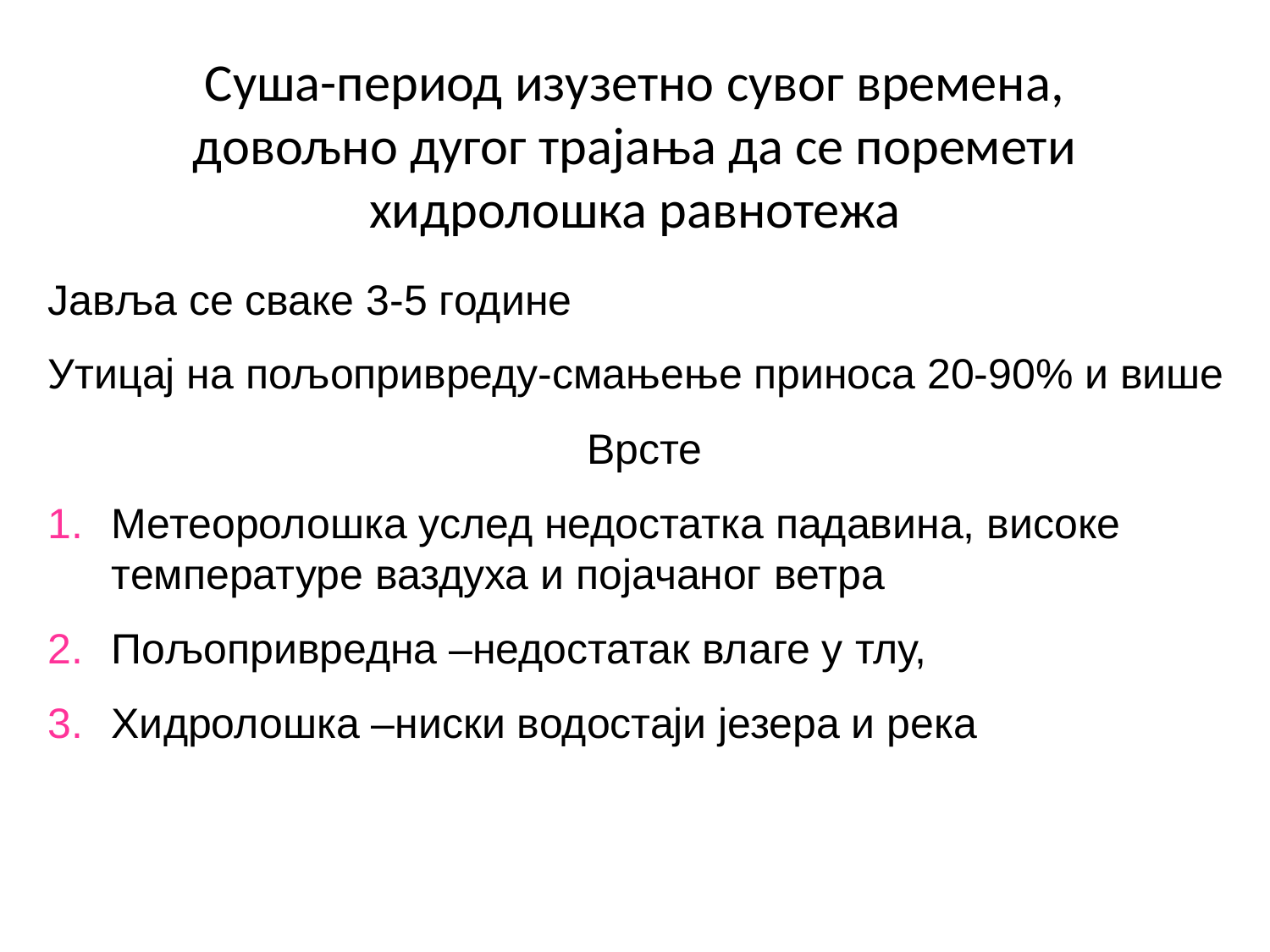

# Суша-период изузетно сувог времена, довољно дугог трајања да се поремети хидролошка равнотежа
Јавља се сваке 3-5 године
Утицај на пољопривреду-смањење приноса 20-90% и више
Врсте
Метеoролошка услед недостатка падавина, високе температуре ваздуха и појачаног ветра
Пољопривредна –недостатак влаге у тлу,
Хидролошка –ниски водостаји језера и река